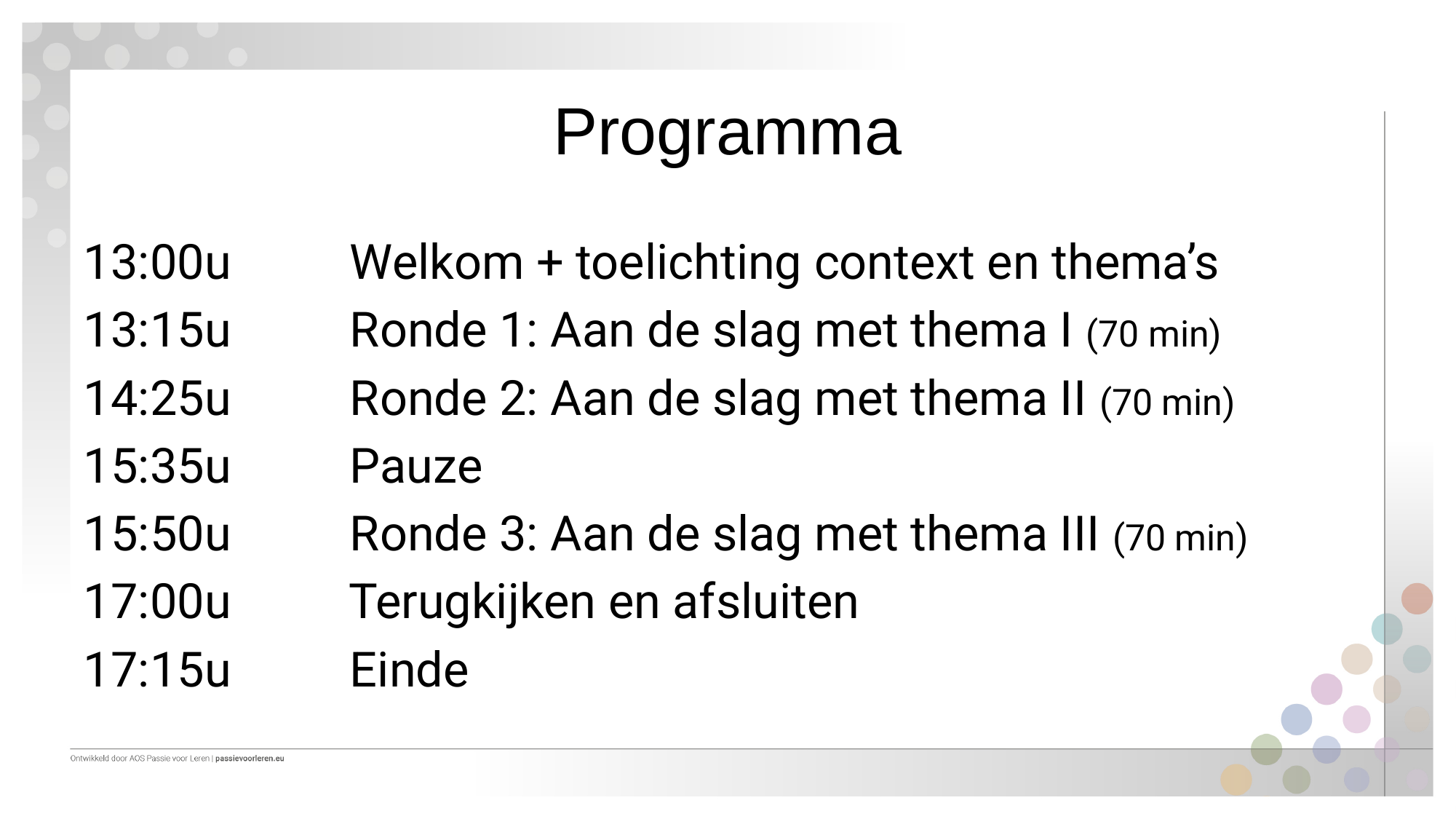

# Programma
13:00u	    Welkom + toelichting context en thema’s
13:15u	    Ronde 1: Aan de slag met thema I (70 min)
14:25u	    Ronde 2: Aan de slag met thema II (70 min)
15:35u	    Pauze
15:50u	    Ronde 3: Aan de slag met thema III (70 min)
17:00u	    Terugkijken en afsluiten
17:15u	    Einde